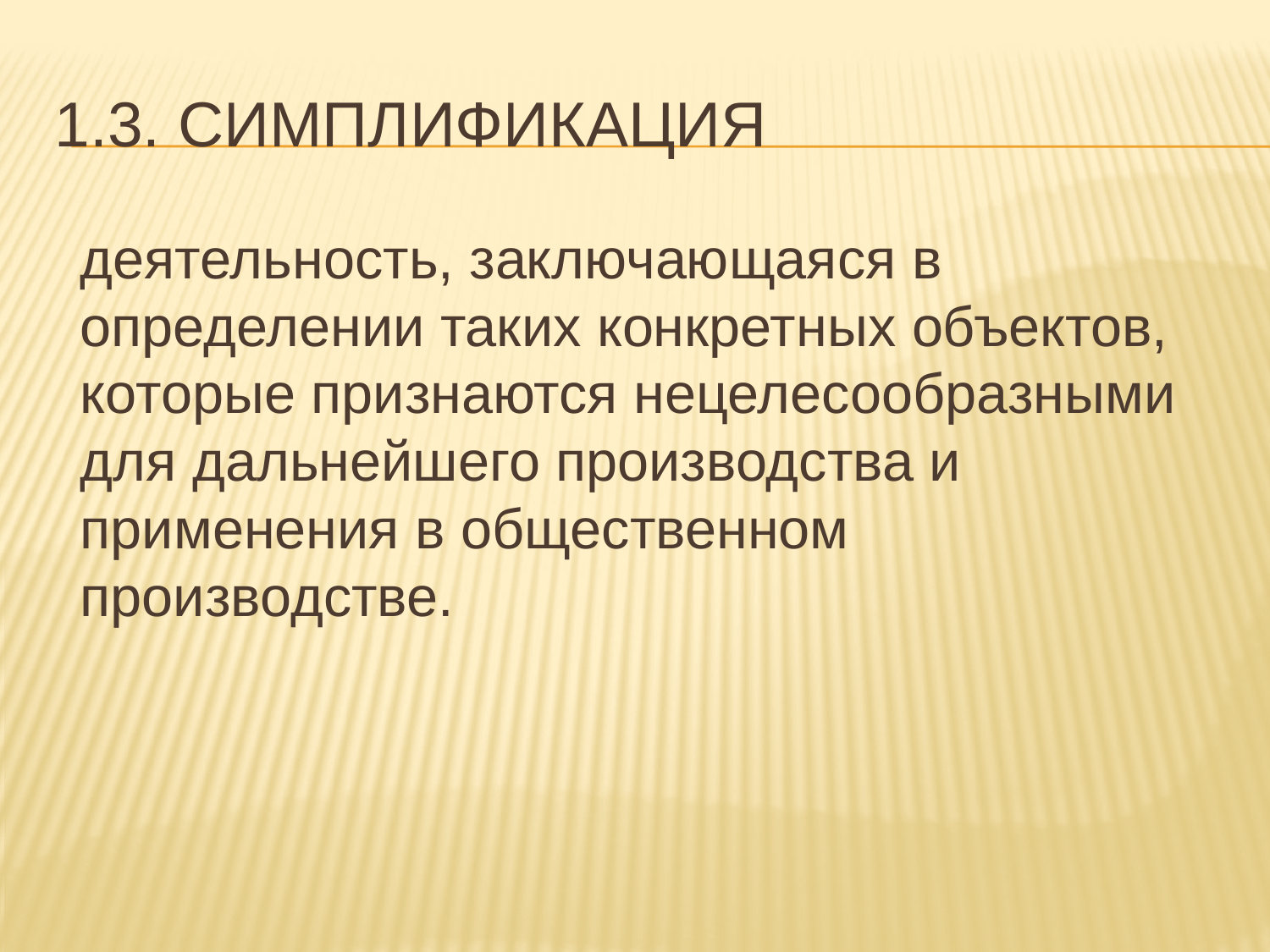

# 1.3. симплификация
деятельность, заключающаяся в определении таких конкретных объектов, которые признаются нецелесообразными для дальнейшего производства и применения в общественном производстве.